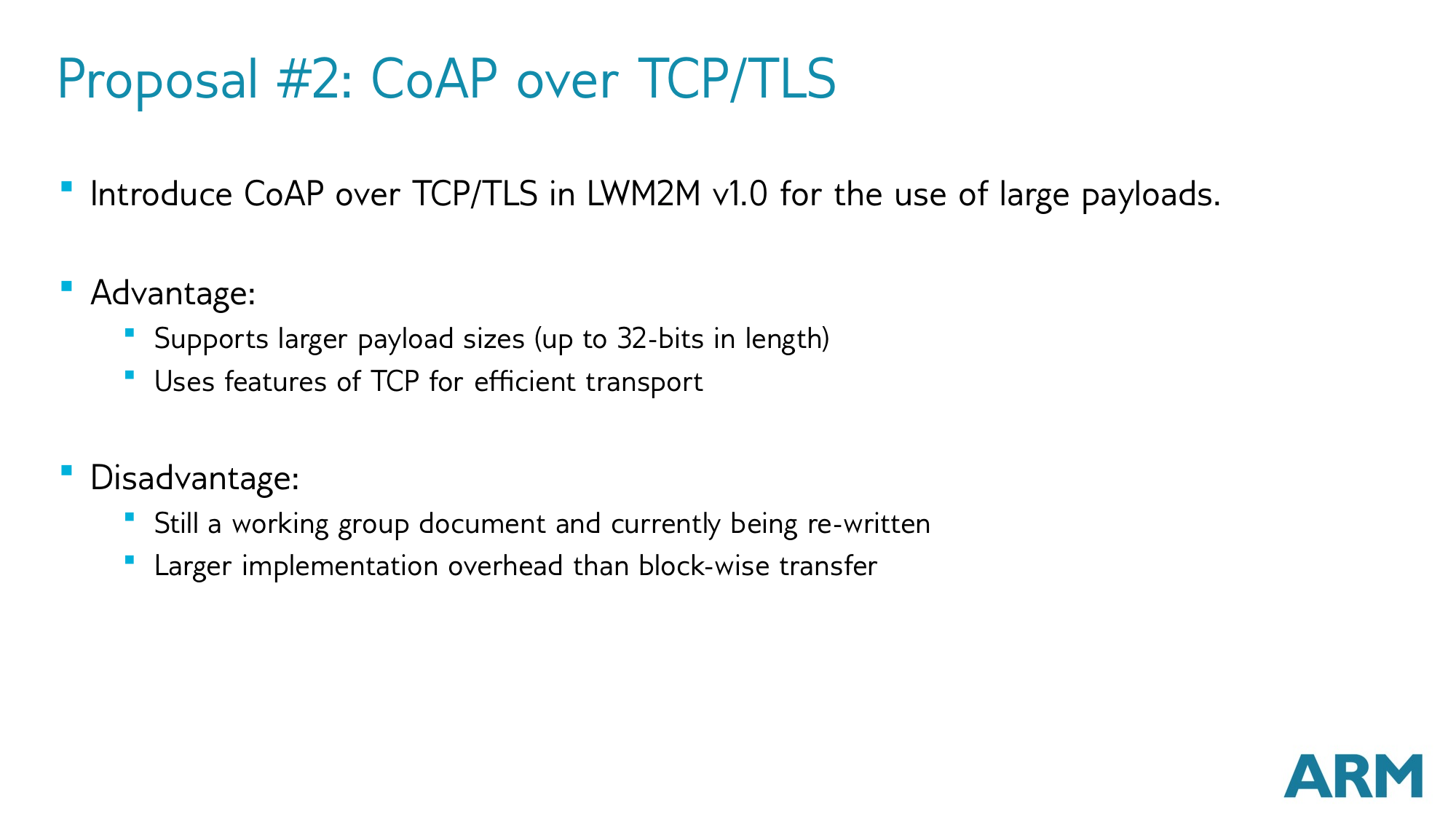

# Proposal #2: CoAP over TCP/TLS
Introduce CoAP over TCP/TLS in LWM2M v1.0 for the use of large payloads.

Advantage:
Supports larger payload sizes (up to 32-bits in length)
Uses features of TCP for efficient transport

Disadvantage:
Still a working group document and currently being re-written
Larger implementation overhead than block-wise transfer